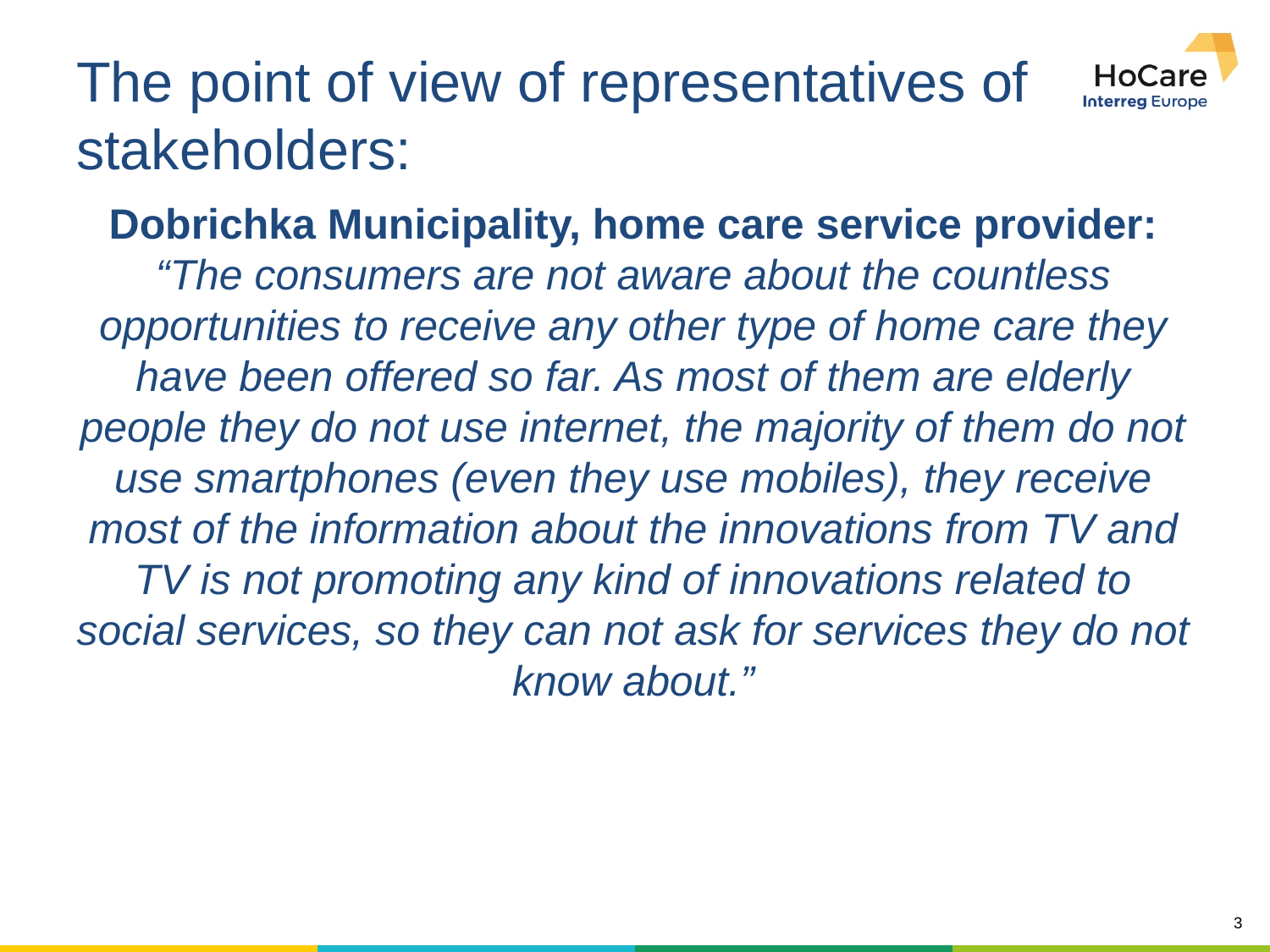

# The point of view of representatives of stakeholders:
Dobrichka Municipality, home care service provider: “The consumers are not aware about the countless opportunities to receive any other type of home care they have been offered so far. As most of them are elderly people they do not use internet, the majority of them do not use smartphones (even they use mobiles), they receive most of the information about the innovations from TV and TV is not promoting any kind of innovations related to social services, so they can not ask for services they do not know about.”